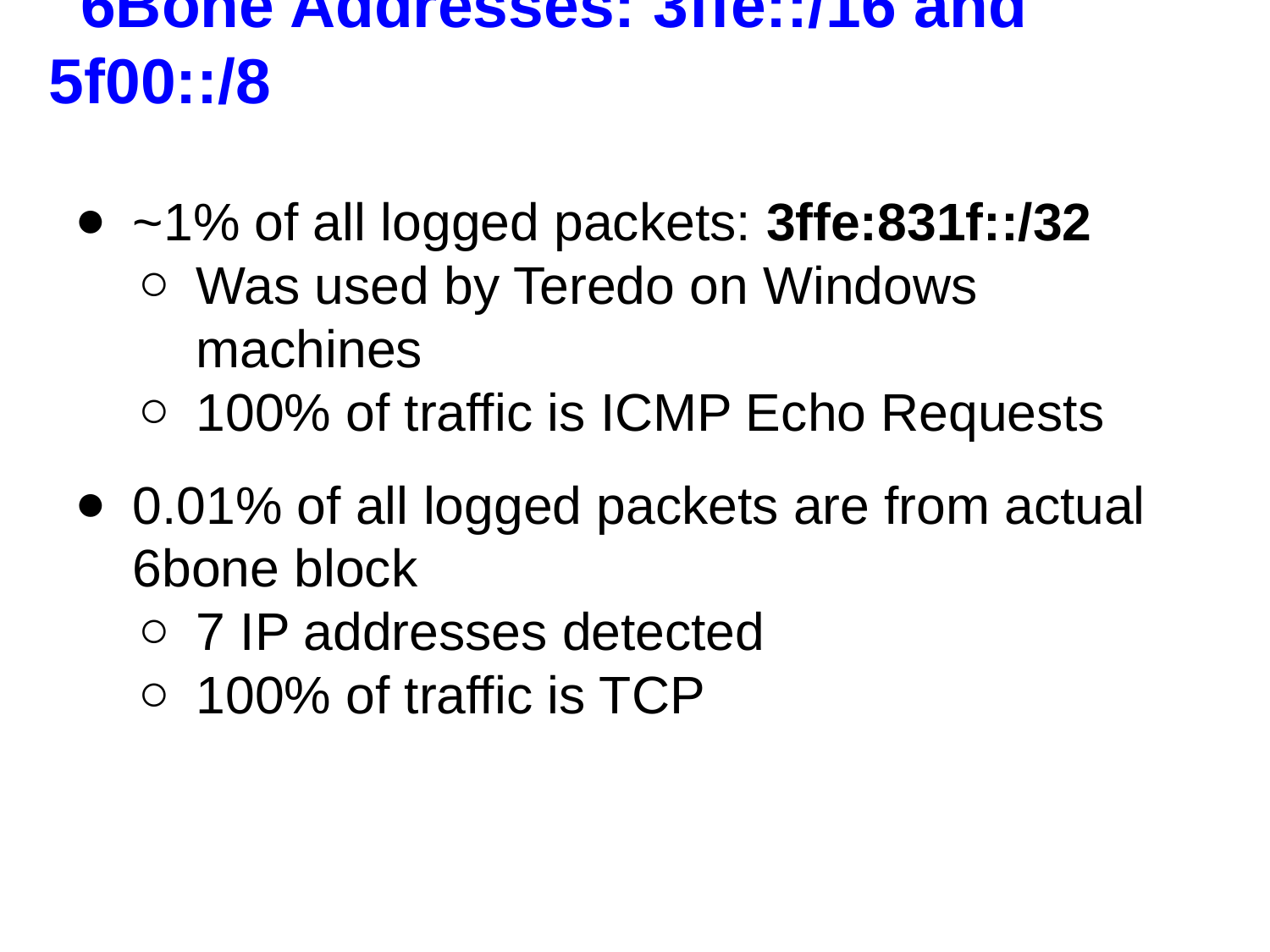

# 6Bone Addresses: 3ffe::/16 and 5f00::/8
~1% of all logged packets: 3ffe:831f::/32
Was used by Teredo on Windows machines
100% of traffic is ICMP Echo Requests

0.01% of all logged packets are from actual 6bone block
7 IP addresses detected
100% of traffic is TCP